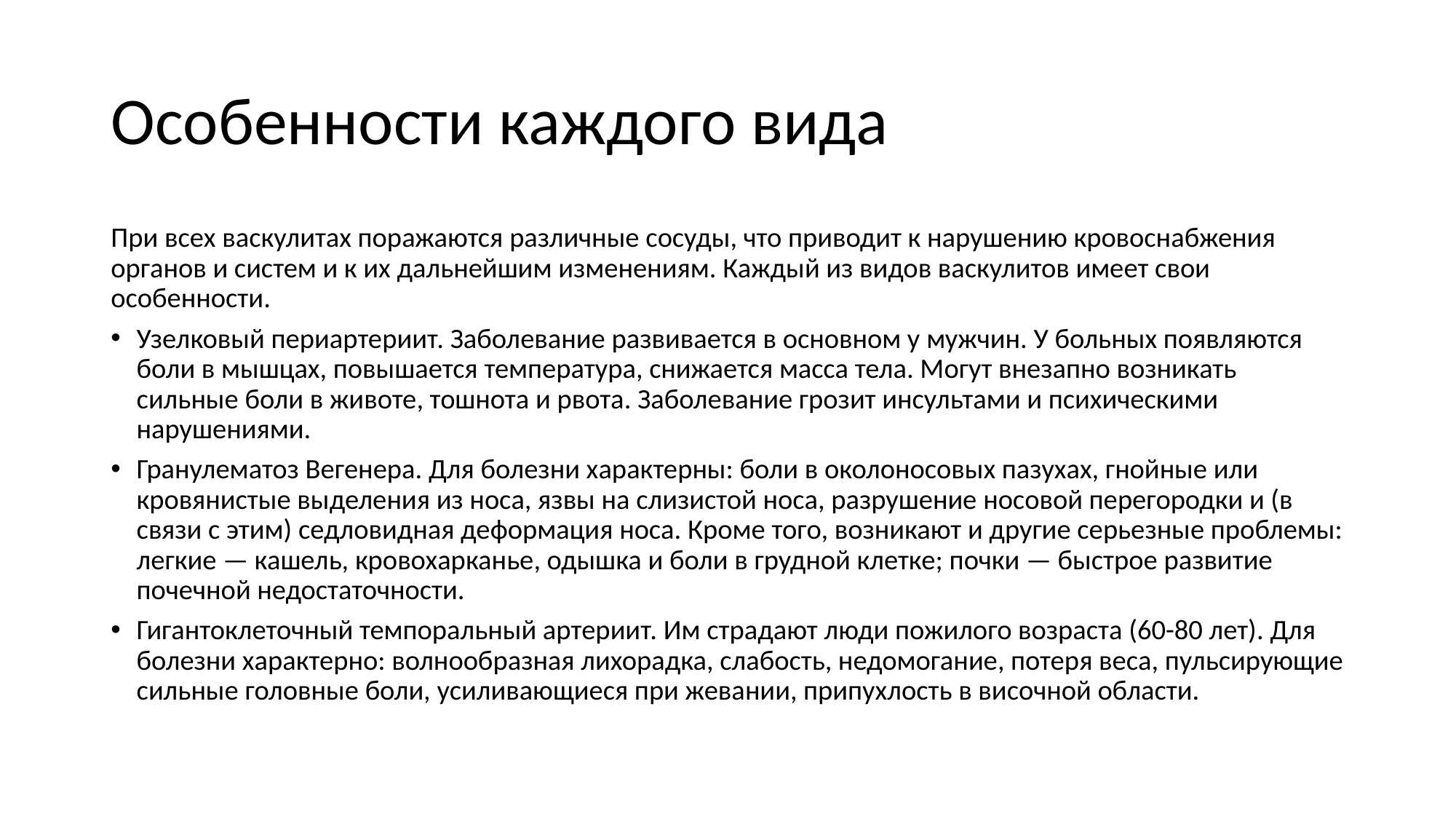

# Особенности каждого вида
При всех васкулитах поражаются различные сосуды, что приводит к нарушению кровоснабжения органов и систем и к их дальнейшим изменениям. Каждый из видов васкулитов имеет свои особенности.
Узелковый периартериит. Заболевание развивается в основном у мужчин. У больных появляются боли в мышцах, повышается температура, снижается масса тела. Могут внезапно возникать сильные боли в животе, тошнота и рвота. Заболевание грозит инсультами и психическими нарушениями.
Гранулематоз Вегенера. Для болезни характерны: боли в околоносовых пазухах, гнойные или кровянистые выделения из носа, язвы на слизистой носа, разрушение носовой перегородки и (в связи с этим) седловидная деформация носа. Кроме того, возникают и другие серьезные проблемы: легкие — кашель, кровохарканье, одышка и боли в грудной клетке; почки — быстрое развитие почечной недостаточности.
Гигантоклеточный темпоральный артериит. Им страдают люди пожилого возраста (60-80 лет). Для болезни характерно: волнообразная лихорадка, слабость, недомогание, потеря веса, пульсирующие сильные головные боли, усиливающиеся при жевании, припухлость в височной области.